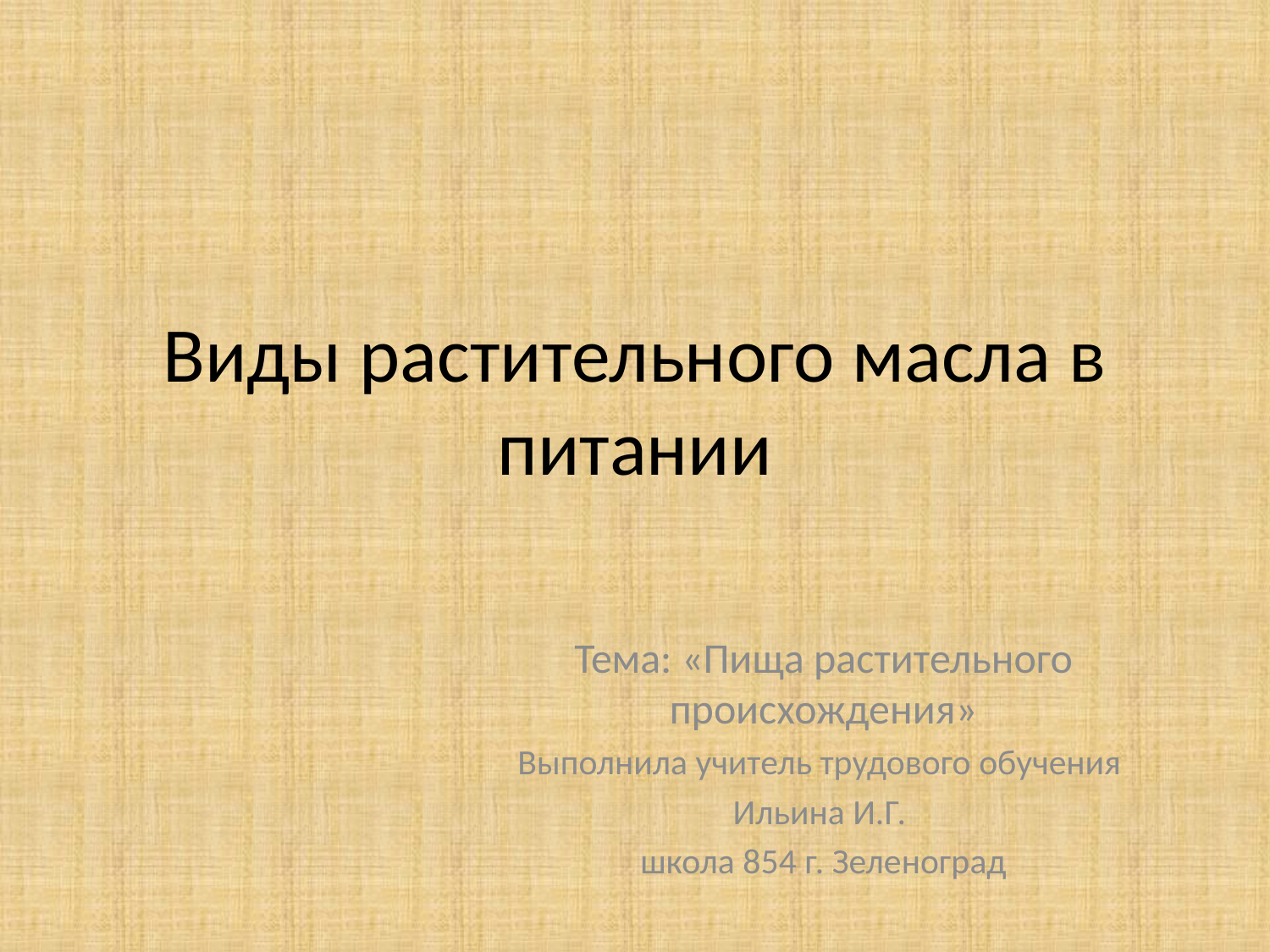

# Виды растительного масла в питании
Тема: «Пища растительного происхождения»
Выполнила учитель трудового обучения
Ильина И.Г.
школа 854 г. Зеленоград